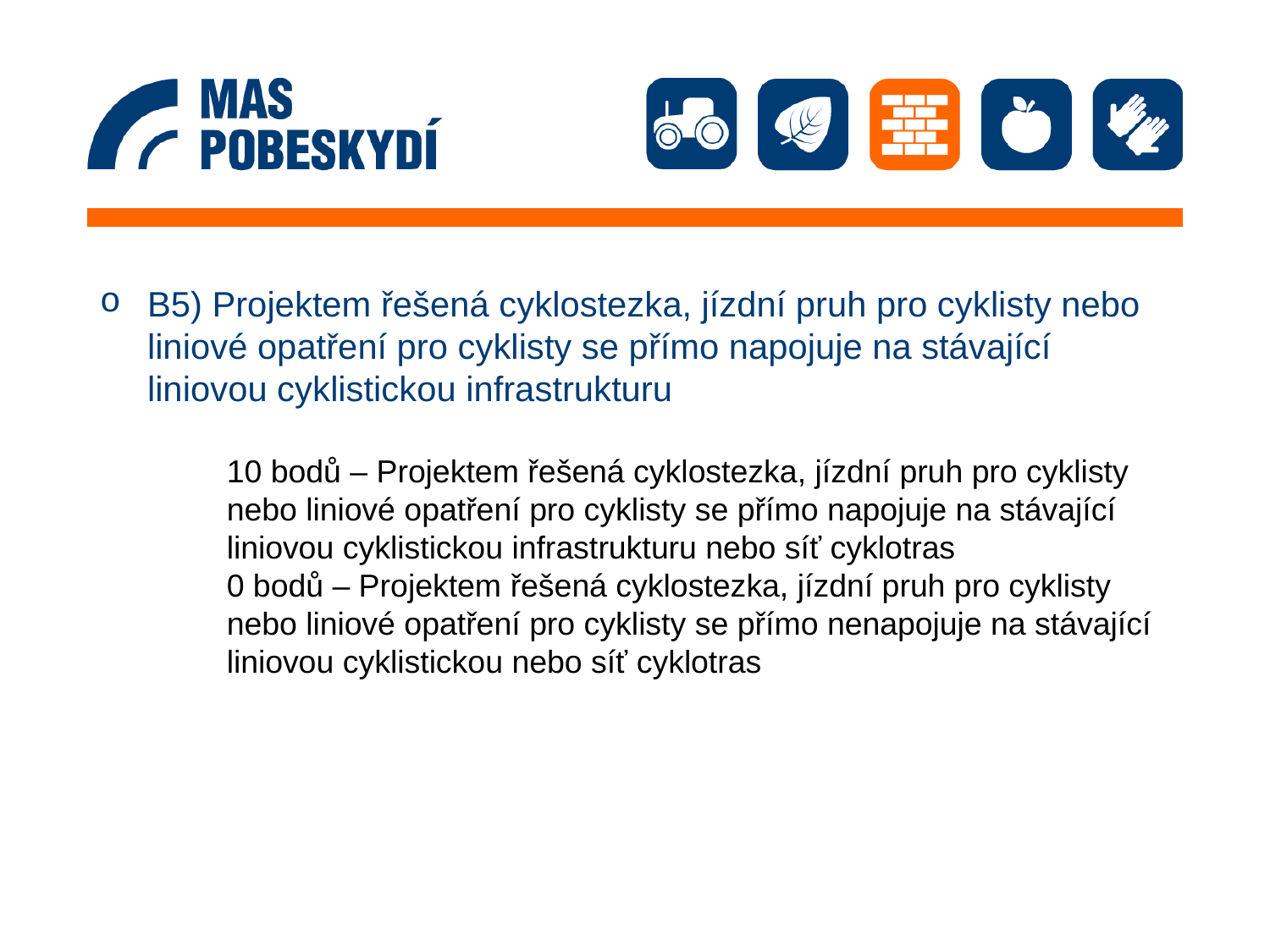

B5) Projektem řešená cyklostezka, jízdní pruh pro cyklisty nebo liniové opatření pro cyklisty se přímo napojuje na stávající liniovou cyklistickou infrastrukturu

10 bodů – Projektem řešená cyklostezka, jízdní pruh pro cyklisty nebo liniové opatření pro cyklisty se přímo napojuje na stávající liniovou cyklistickou infrastrukturu nebo síť cyklotras
0 bodů – Projektem řešená cyklostezka, jízdní pruh pro cyklisty nebo liniové opatření pro cyklisty se přímo nenapojuje na stávající liniovou cyklistickou nebo síť cyklotras